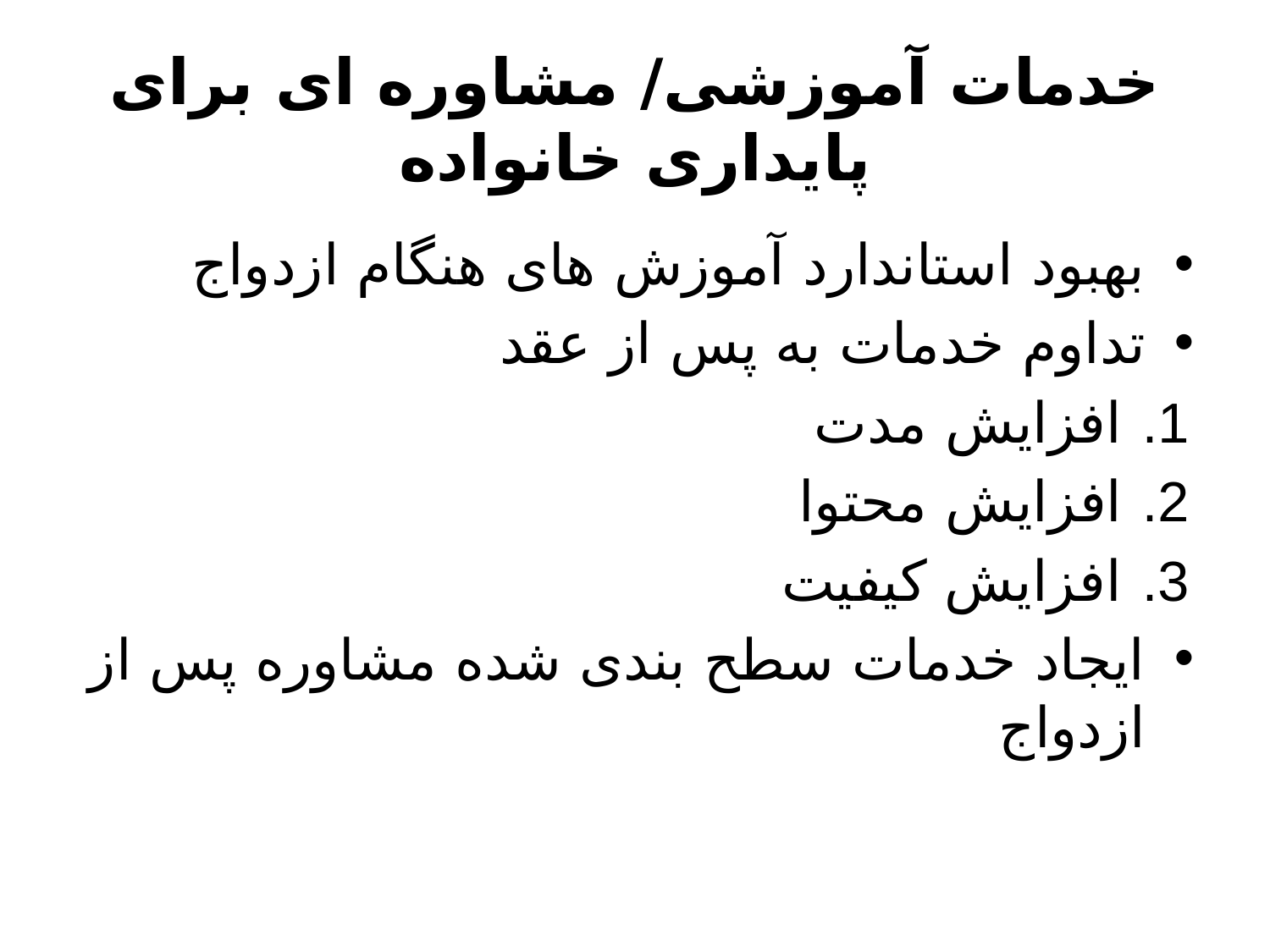

# خدمات آموزشی/ مشاوره ای برای پایداری خانواده
بهبود استاندارد آموزش های هنگام ازدواج
تداوم خدمات به پس از عقد
افزایش مدت
افزایش محتوا
افزایش کیفیت
ایجاد خدمات سطح بندی شده مشاوره پس از ازدواج